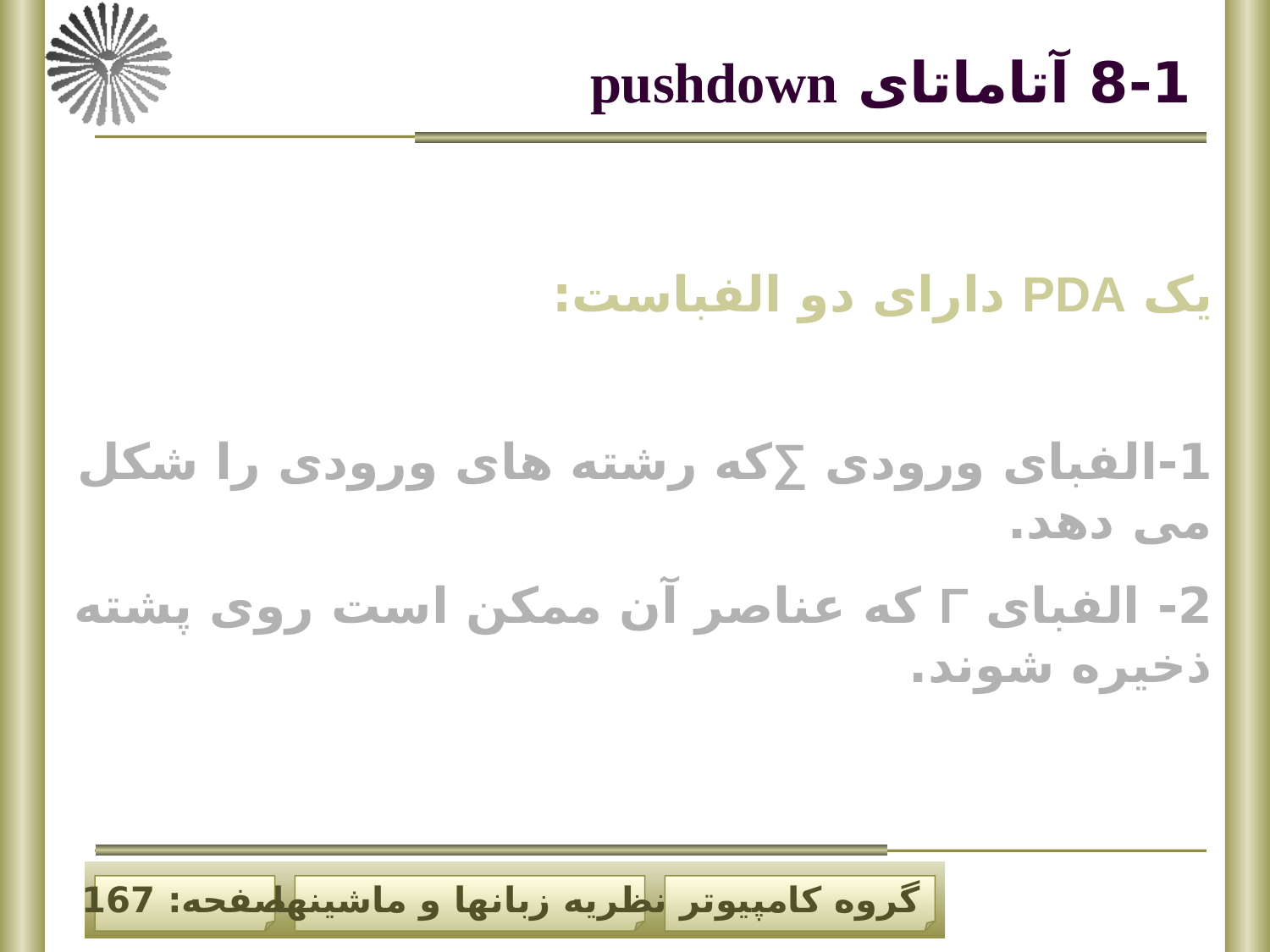

# 8-1 آتاماتای pushdown
یک PDA دارای دو الفباست:

1-الفبای ورودی ∑که رشته های ورودی را شکل می دهد.
2- الفبای Γ که عناصر آن ممکن است روی پشته ذخیره شوند.